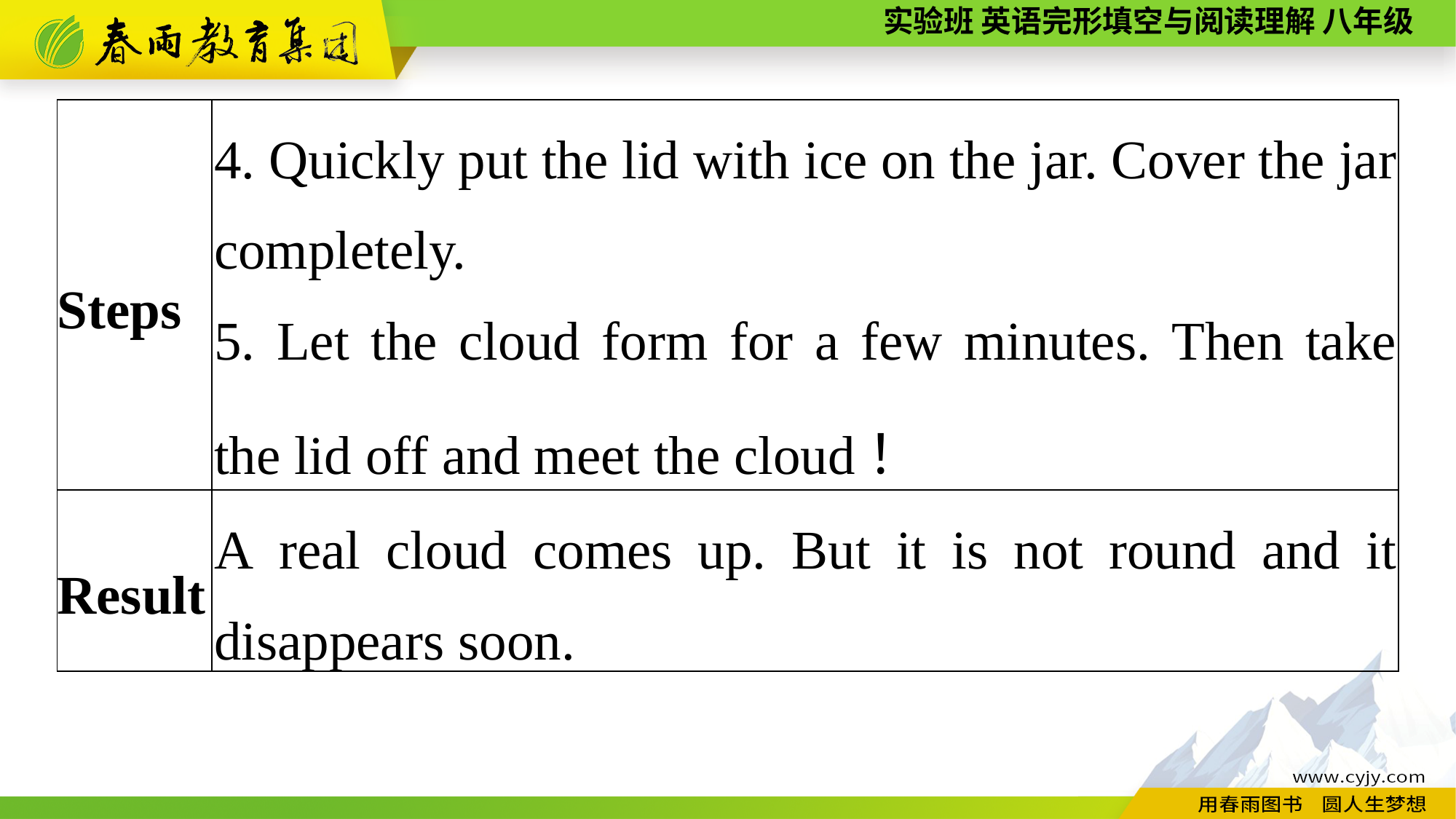

| Steps | 4. Quickly put the lid with ice on the jar. Cover the jar completely. 5. Let the cloud form for a few minutes. Then take the lid off and meet the cloud！ |
| --- | --- |
| Result | A real cloud comes up. But it is not round and it disappears soon. |